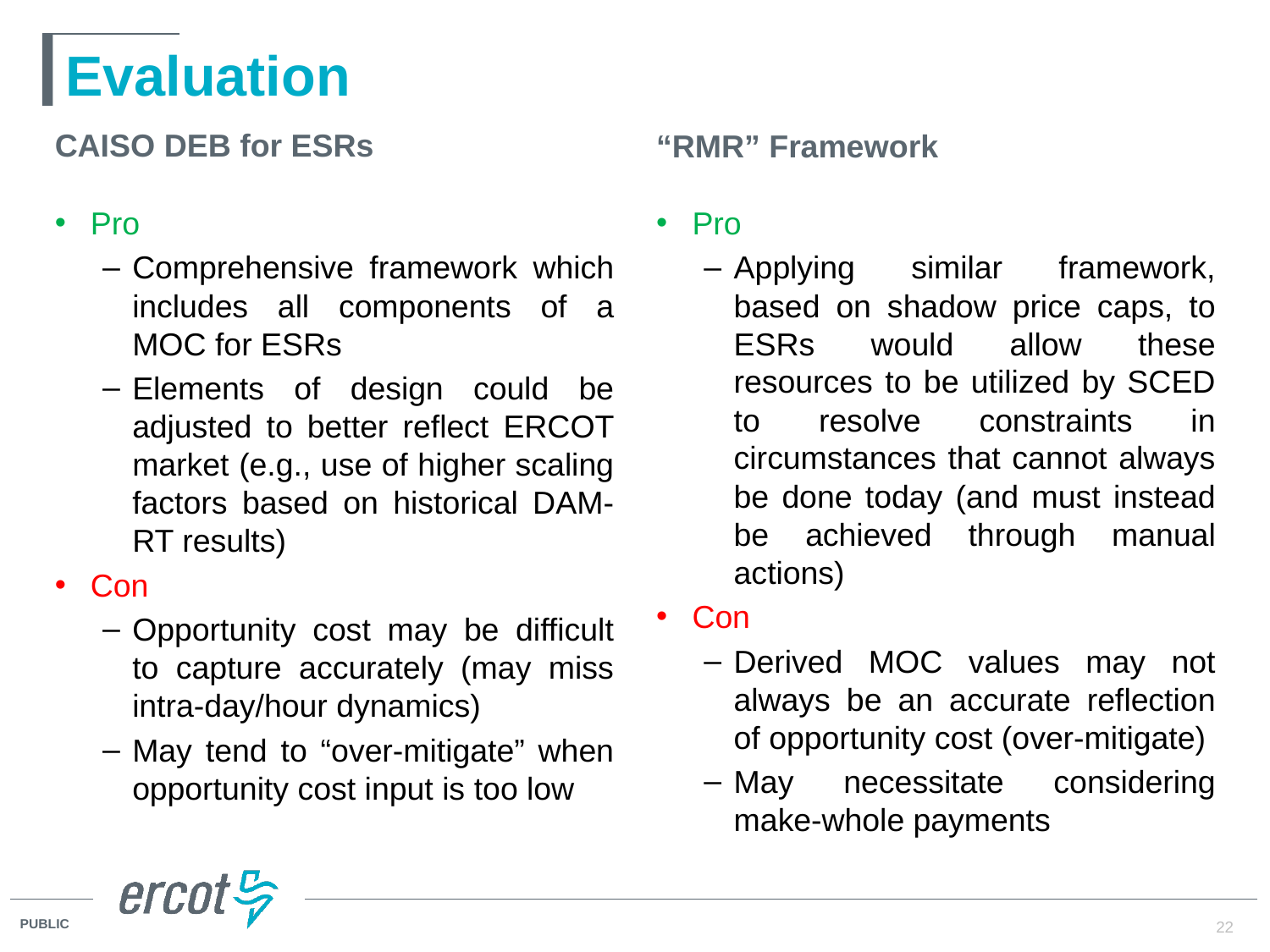

# Evaluation
CAISO DEB for ESRs
“RMR” Framework
Pro
Comprehensive framework which includes all components of a MOC for ESRs
Elements of design could be adjusted to better reflect ERCOT market (e.g., use of higher scaling factors based on historical DAM-RT results)
Con
Opportunity cost may be difficult to capture accurately (may miss intra-day/hour dynamics)
May tend to “over-mitigate” when opportunity cost input is too low
Pro
Applying similar framework, based on shadow price caps, to ESRs would allow these resources to be utilized by SCED to resolve constraints in circumstances that cannot always be done today (and must instead be achieved through manual actions)
Con
Derived MOC values may not always be an accurate reflection of opportunity cost (over-mitigate)
May necessitate considering make-whole payments

22